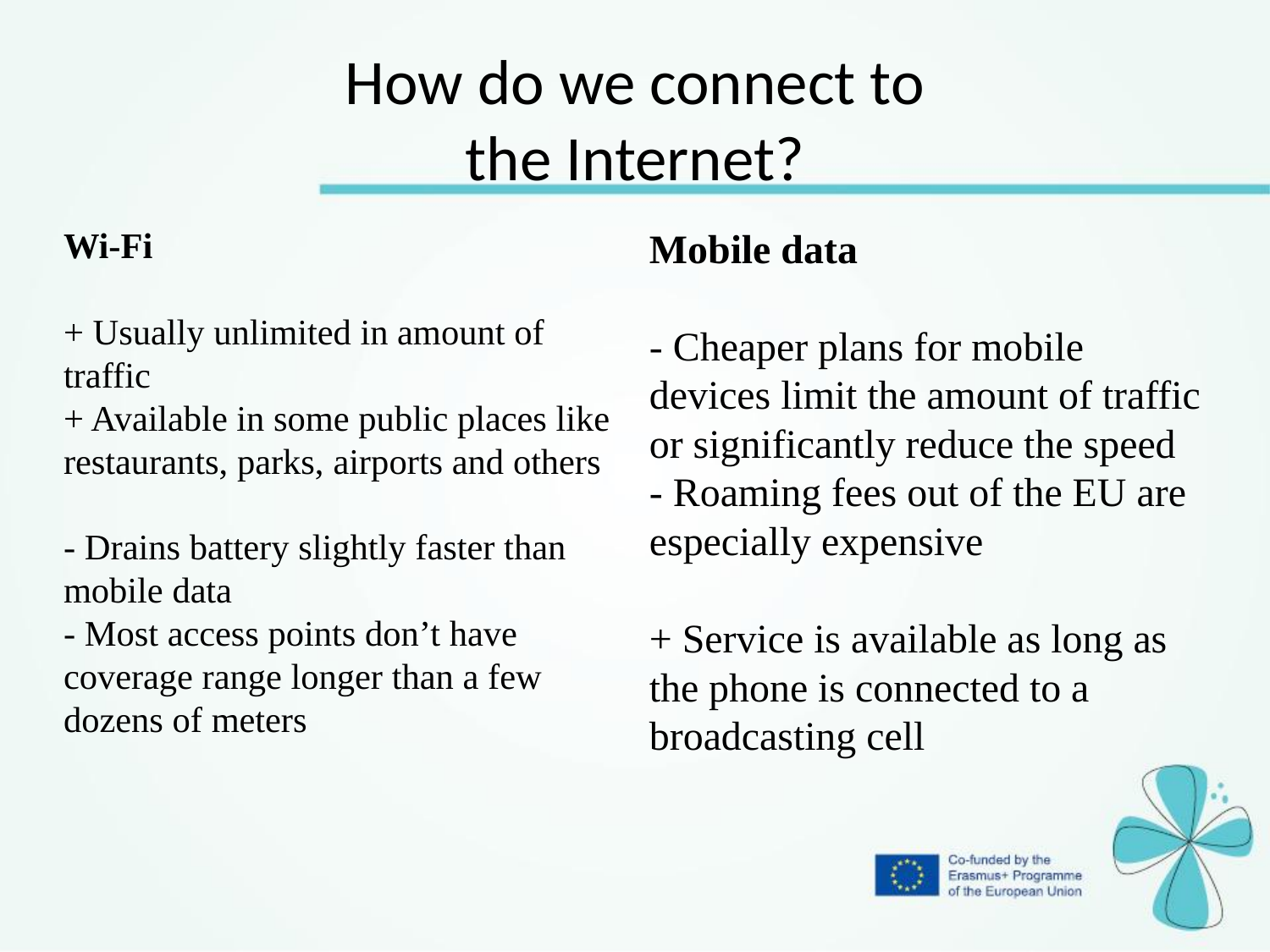

How do we connect to
the Internet?

Wi-Fi

+ Usually unlimited in amount of traffic
+ Available in some public places like restaurants, parks, airports and others

- Drains battery slightly faster than mobile data
- Most access points don’t have coverage range longer than a few dozens of meters
Mobile data

- Cheaper plans for mobile devices limit the amount of traffic or significantly reduce the speed
- Roaming fees out of the EU are especially expensive

+ Service is available as long as the phone is connected to a broadcasting cell